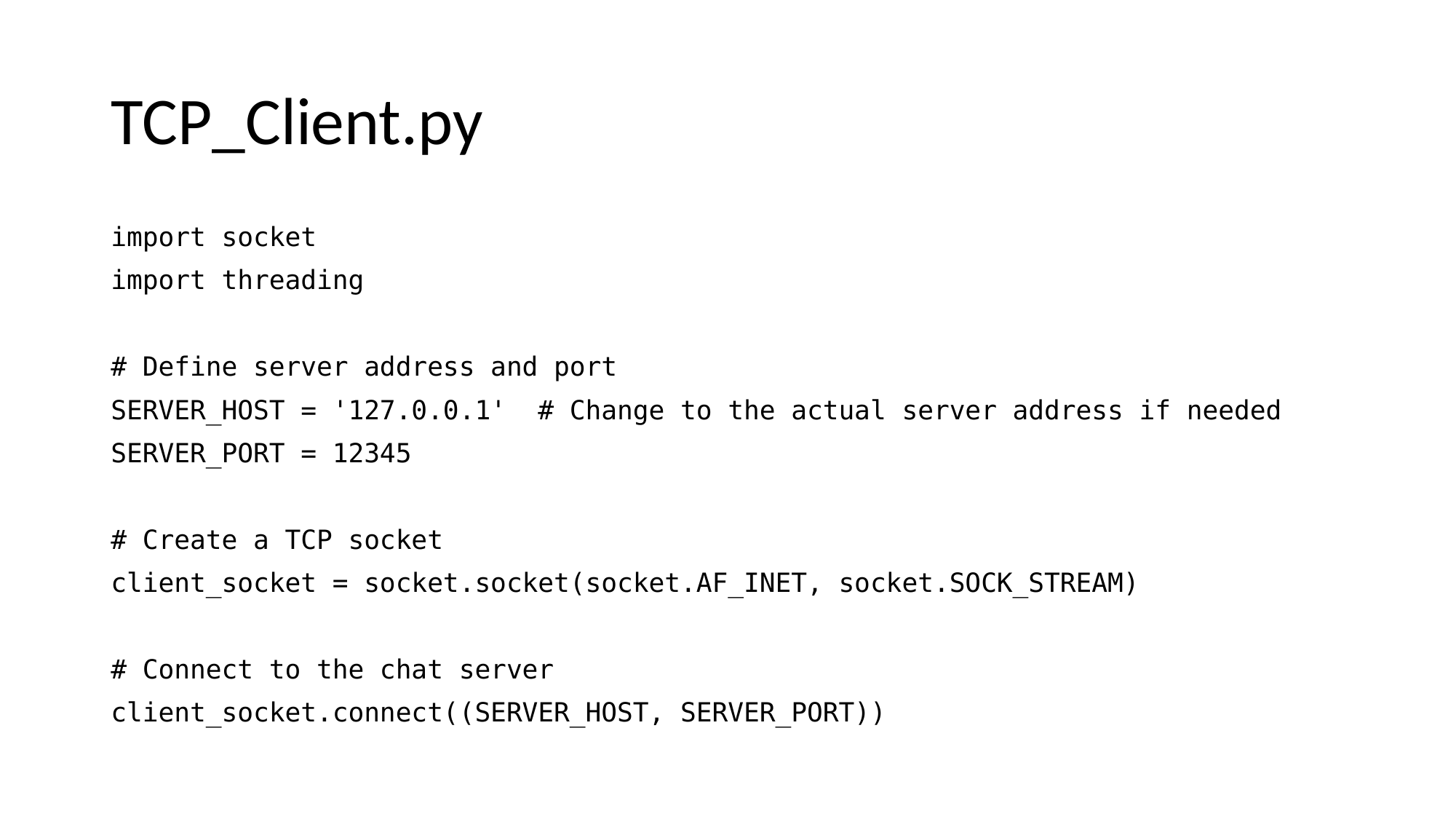

# TCP_Client.py
import socket
import threading

# Define server address and port
SERVER_HOST = '127.0.0.1'  # Change to the actual server address if needed
SERVER_PORT = 12345

# Create a TCP socket
client_socket = socket.socket(socket.AF_INET, socket.SOCK_STREAM)

# Connect to the chat server
client_socket.connect((SERVER_HOST, SERVER_PORT))